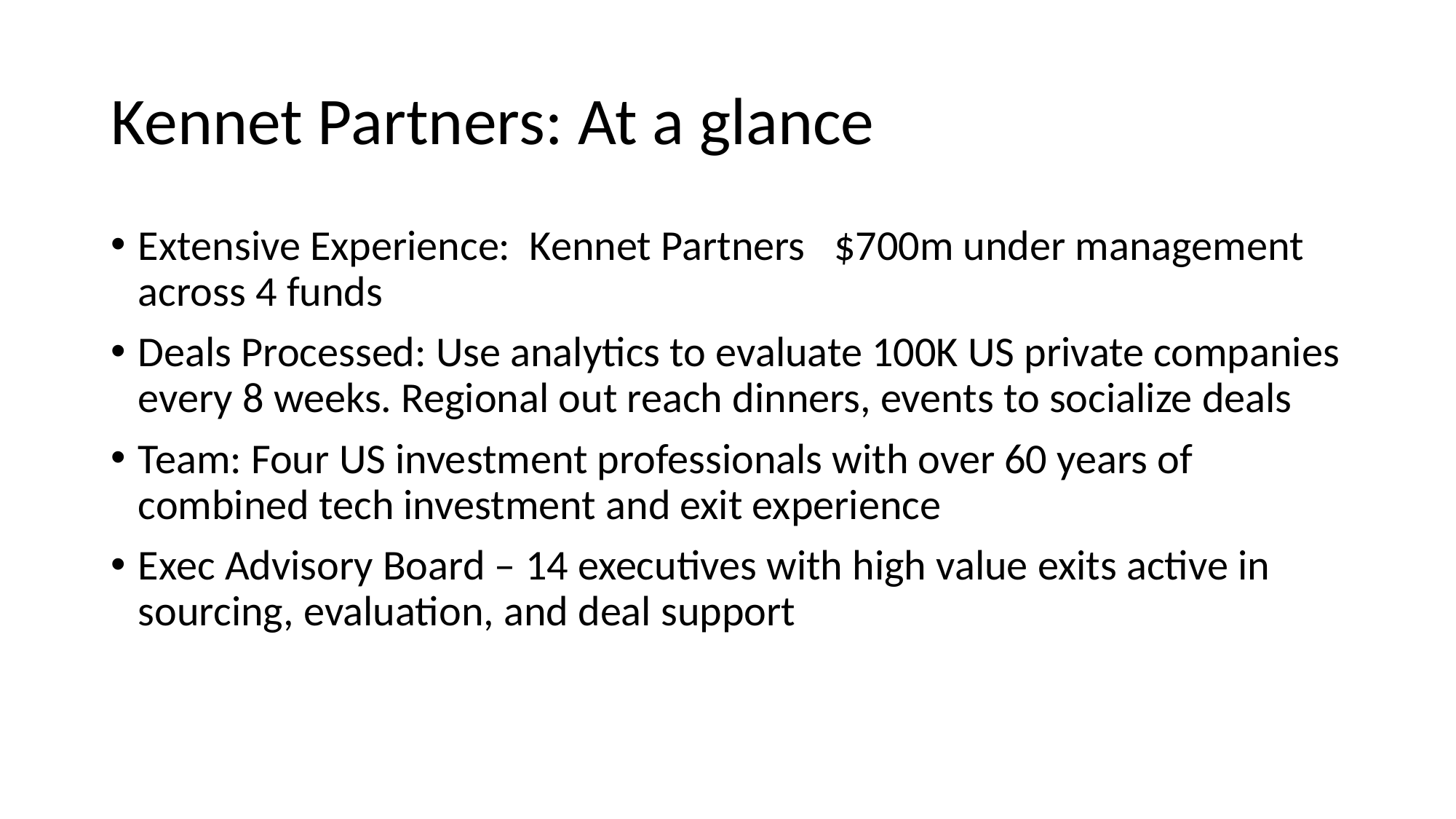

# Kennet Partners: At a glance
Extensive Experience:  Kennet Partners   $700m under management across 4 funds
Deals Processed: Use analytics to evaluate 100K US private companies every 8 weeks. Regional out reach dinners, events to socialize deals
Team: Four US investment professionals with over 60 years of combined tech investment and exit experience
Exec Advisory Board – 14 executives with high value exits active in sourcing, evaluation, and deal support